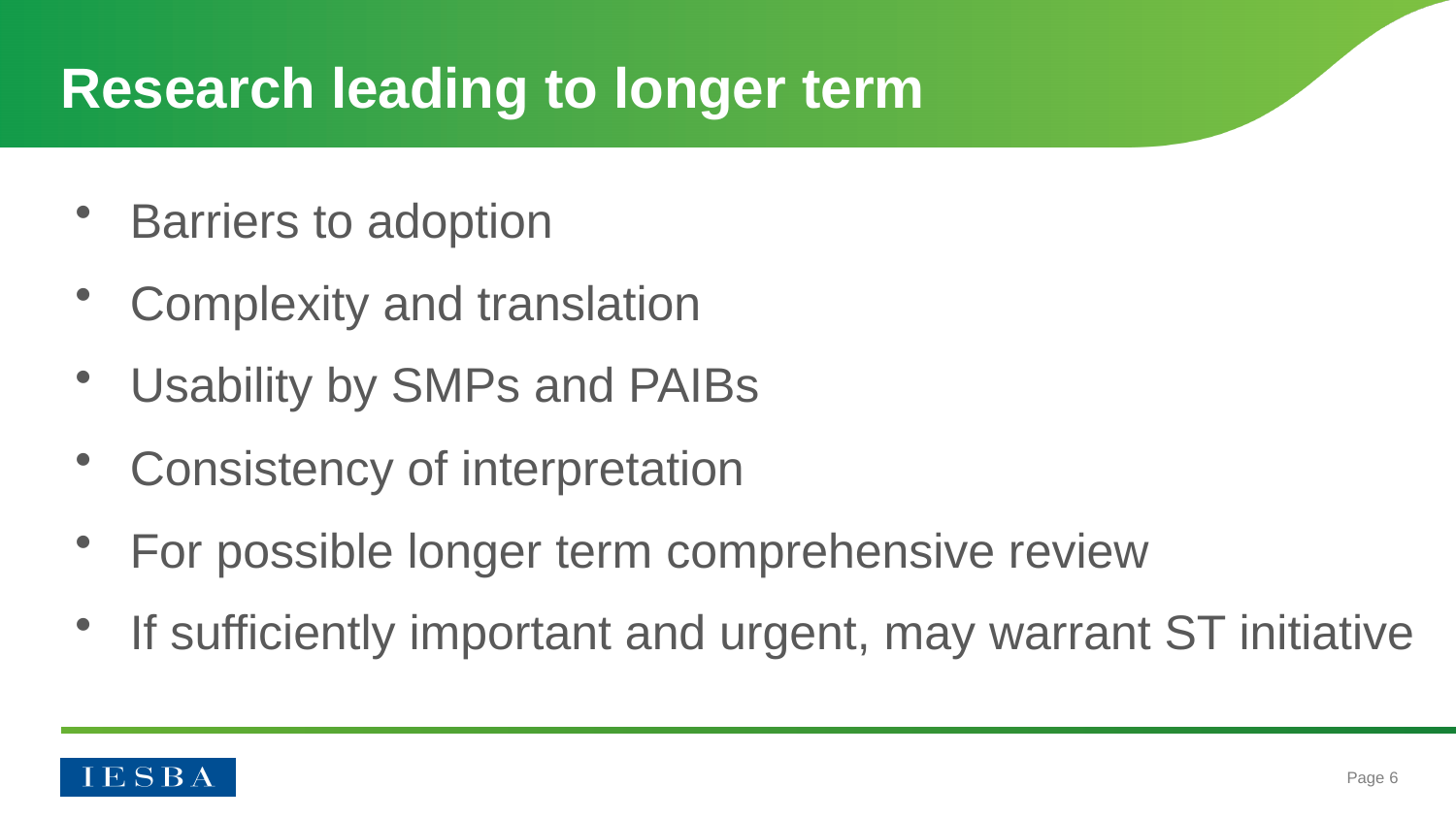

# Research leading to longer term
Barriers to adoption
Complexity and translation
Usability by SMPs and PAIBs
Consistency of interpretation
For possible longer term comprehensive review
If sufficiently important and urgent, may warrant ST initiative